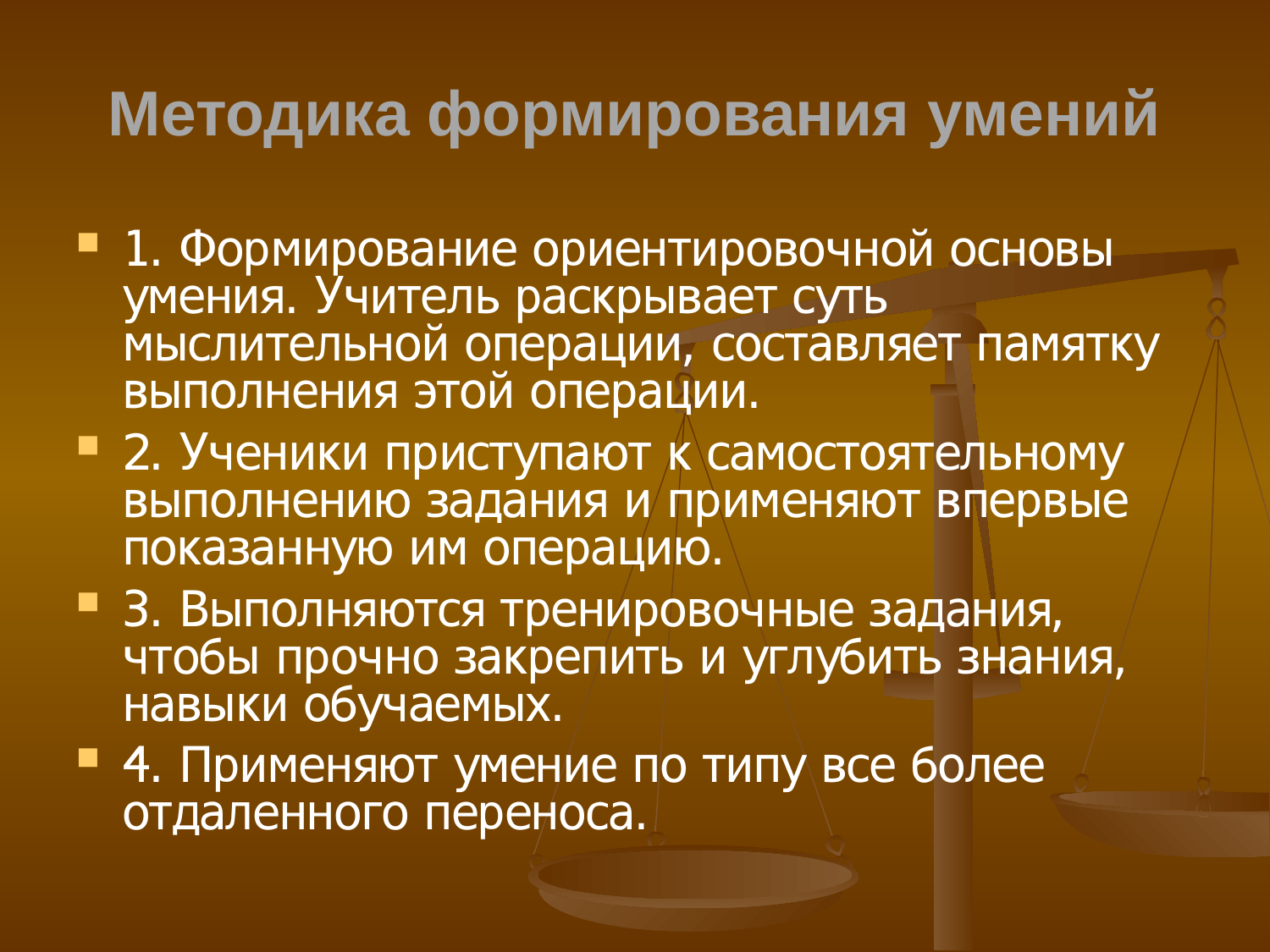

# Методика формирования умений
1. Формирование ориентировочной основы умения. Учитель раскрывает суть мыслительной операции, составляет памятку выполнения этой операции.
2. Ученики приступают к самостоятельному выполнению задания и применяют впервые показанную им операцию.
3. Выполняются тренировочные задания, чтобы прочно закрепить и углубить знания, навыки обучаемых.
4. Применяют умение по типу все более отдаленного переноса.